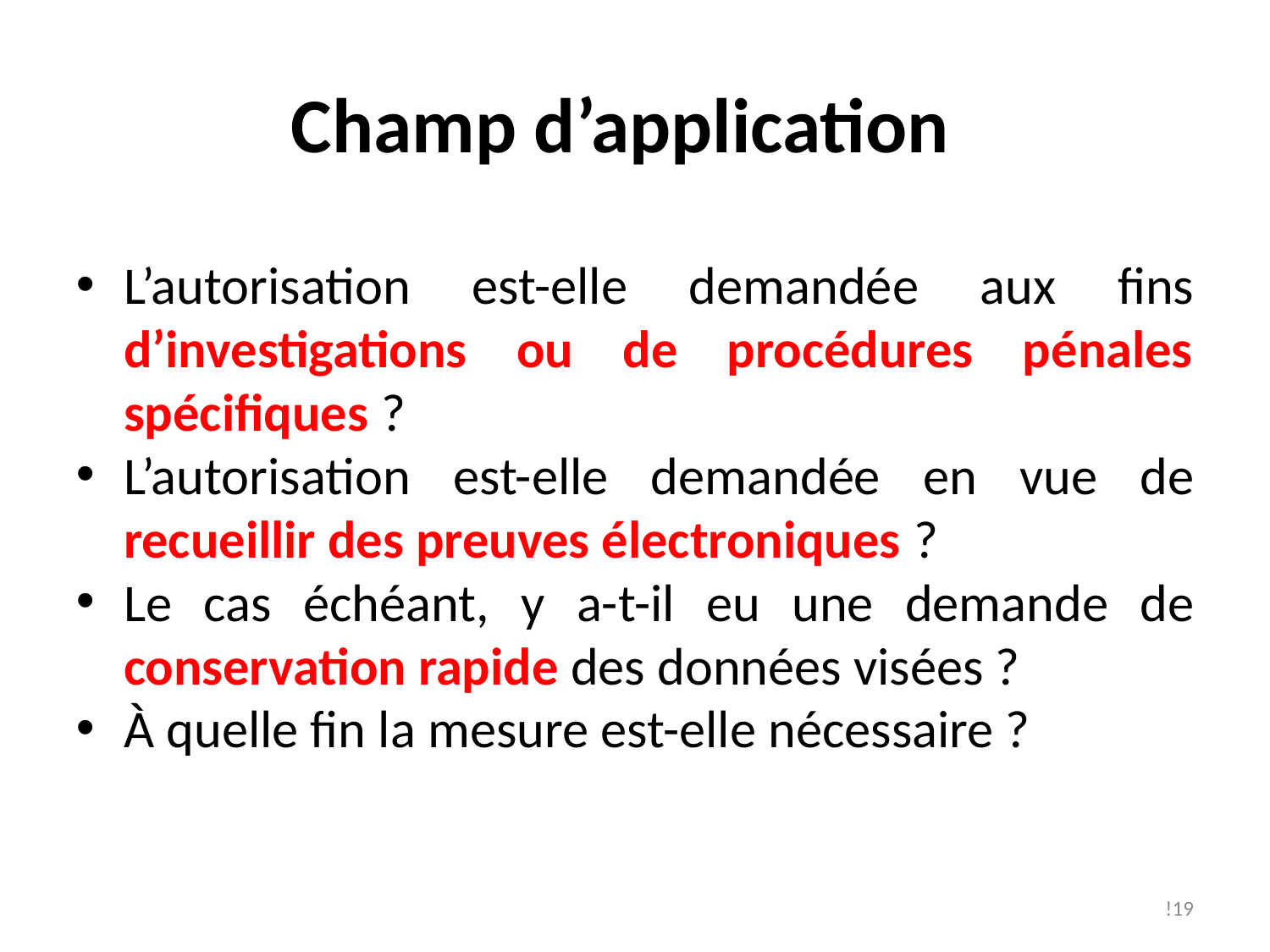

# Champ d’application
L’autorisation est-elle demandée aux fins d’investigations ou de procédures pénales spécifiques ?
L’autorisation est-elle demandée en vue de recueillir des preuves électroniques ?
Le cas échéant, y a-t-il eu une demande de conservation rapide des données visées ?
À quelle fin la mesure est-elle nécessaire ?

!19